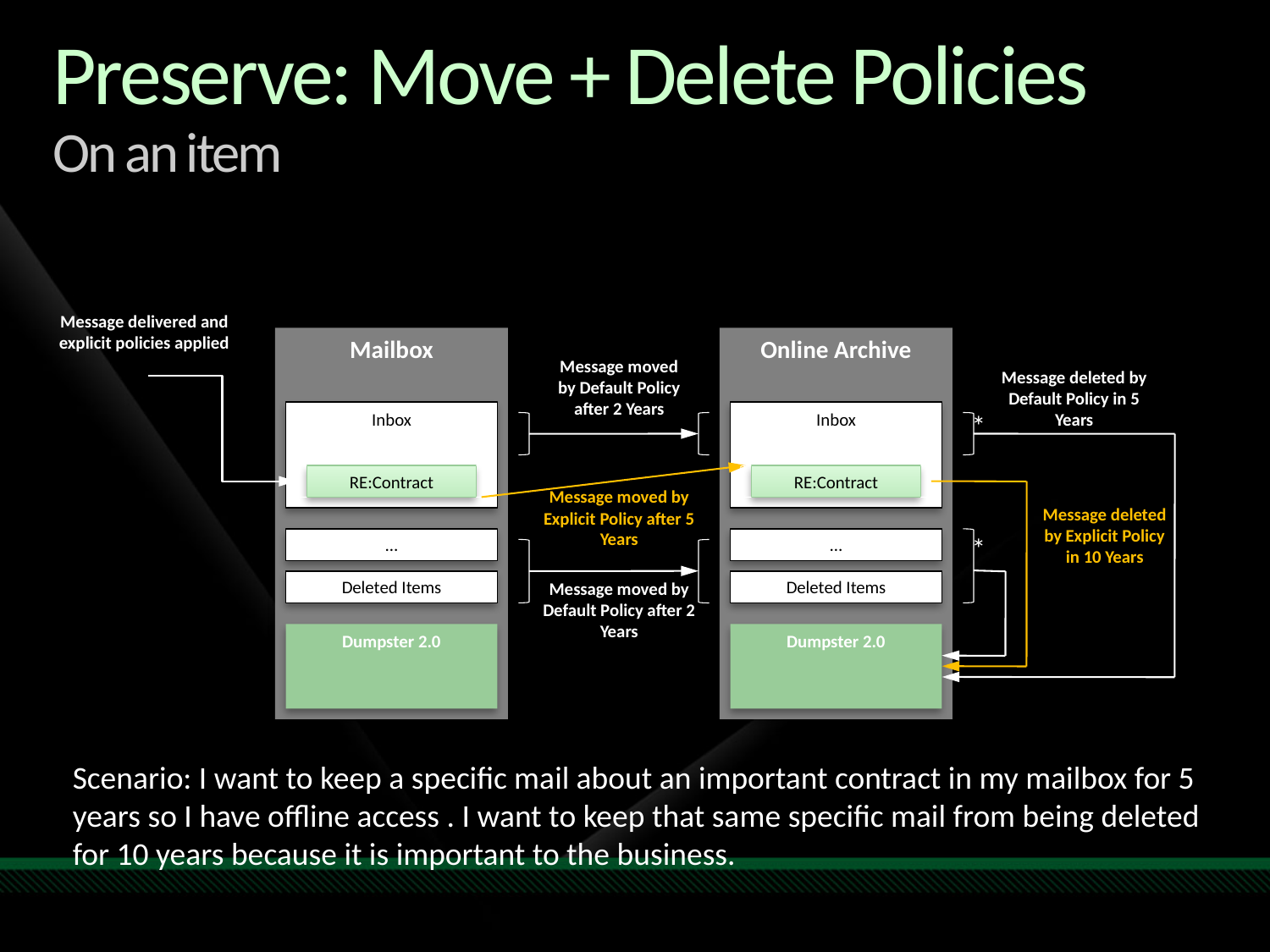

# Preserve: Move + Delete Policies On an item
Message delivered and explicit policies applied
Mailbox
Mailbox
Online Archive
Online Archive
Message moved
by Default Policy after 2 Years
 2-10 yrs of E-mail
 Size 10-30GB
 Online Only
 1-2 yrs of E-mail
 Size 2-10GB
 Online and Offline
Message deleted by Default Policy in 5 Years
Inbox
*
Inbox

RE:Contract

RE:Contract

Message moved by Explicit Policy after 5 Years
Message deleted by Explicit Policy in 10 Years
*
…
…

Message moved by Default Policy after 2 Years
Deleted Items
Deleted Items
Dumpster 2.0
Dumpster 2.0
Recoverable Items
Recoverable Items
Scenario: I want to keep a specific mail about an important contract in my mailbox for 5 years so I have offline access . I want to keep that same specific mail from being deleted for 10 years because it is important to the business.